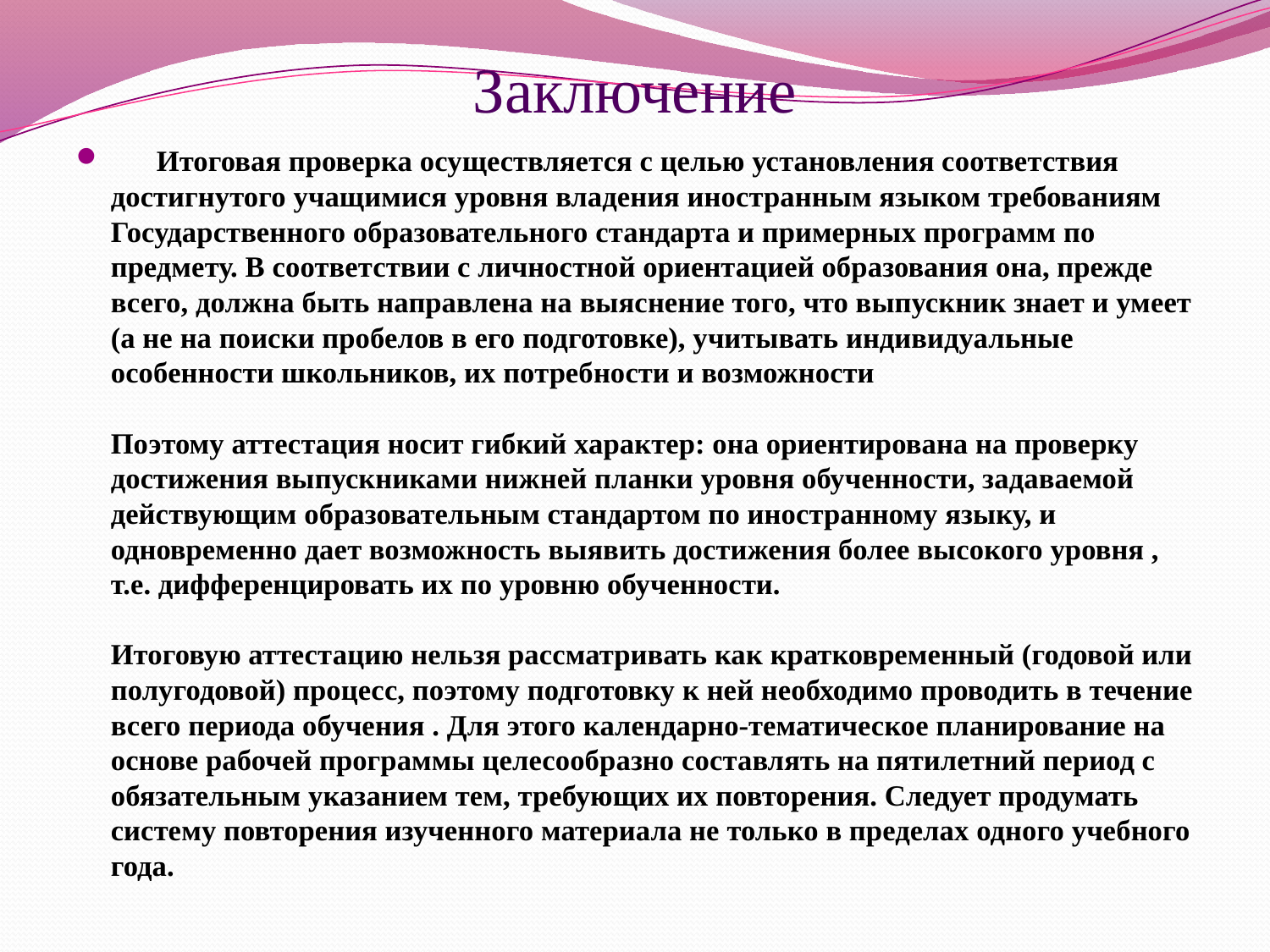

# Заключение
      Итоговая проверка осуществляется с целью установления соответствия достигнутого учащимися уровня владения иностранным языком требованиям Государственного образовательного стандарта и примерных программ по предмету. В соответствии с личностной ориентацией образования она, прежде всего, должна быть направлена на выяснение того, что выпускник знает и умеет (а не на поиски пробелов в его подготовке), учитывать индивидуальные особенности школьников, их потребности и возможности 
Поэтому аттестация носит гибкий характер: она ориентирована на проверку достижения выпускниками нижней планки уровня обученности, задаваемой действующим образовательным стандартом по иностранному языку, и одновременно дает возможность выявить достижения более высокого уровня , т.е. дифференцировать их по уровню обученности.
Итоговую аттестацию нельзя рассматривать как кратковременный (годовой или полугодовой) процесс, поэтому подготовку к ней необходимо проводить в течение всего периода обучения . Для этого календарно-тематическое планирование на основе рабочей программы целесообразно составлять на пятилетний период с обязательным указанием тем, требующих их повторения. Следует продумать систему повторения изученного материала не только в пределах одного учебного года.